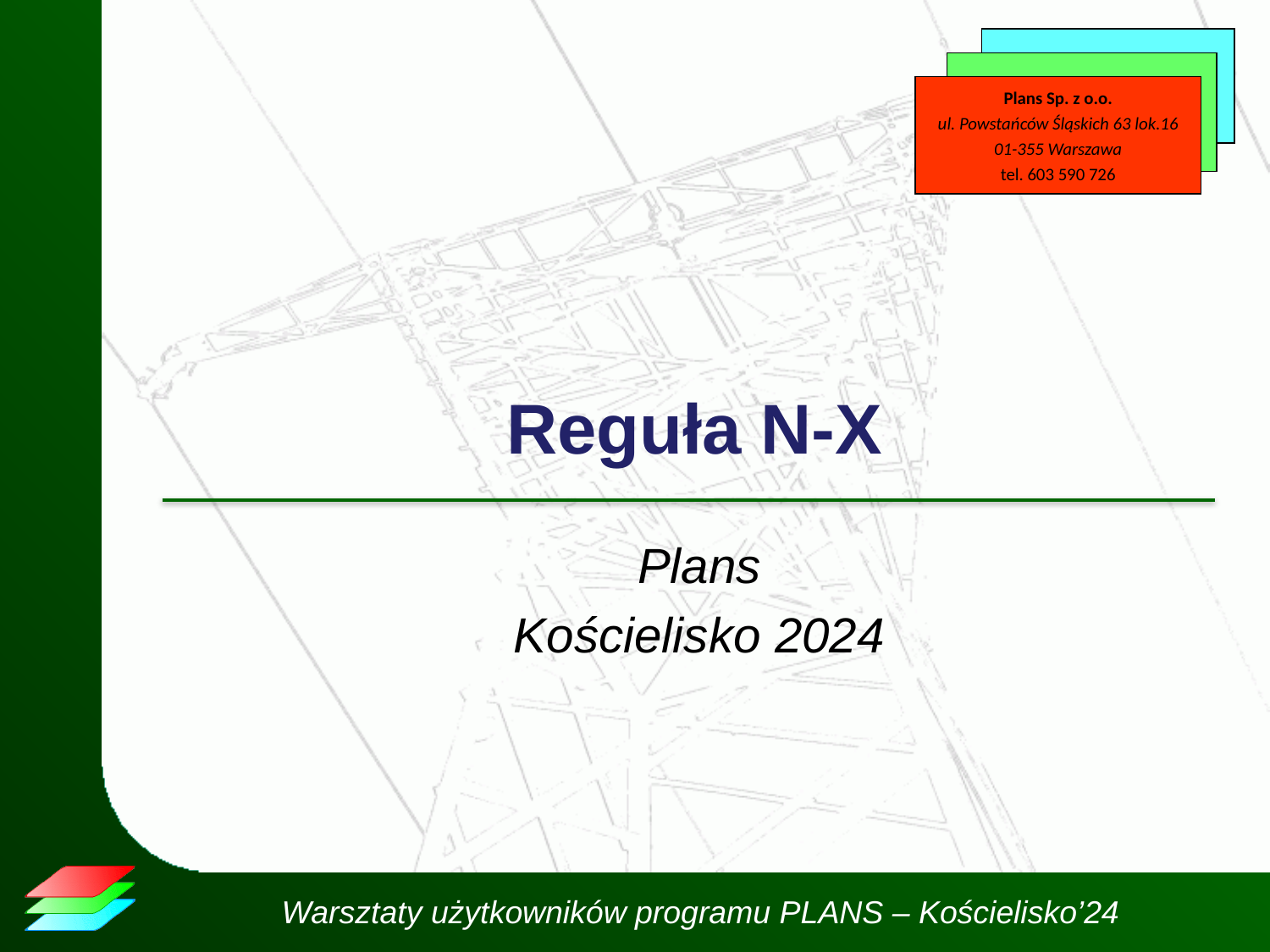

Plans Sp. z o.o.
ul. Powstańców Śląskich 63 lok.16
01-355 Warszawa
tel. 603 590 726
# Reguła N-X
Plans
Kościelisko 2024